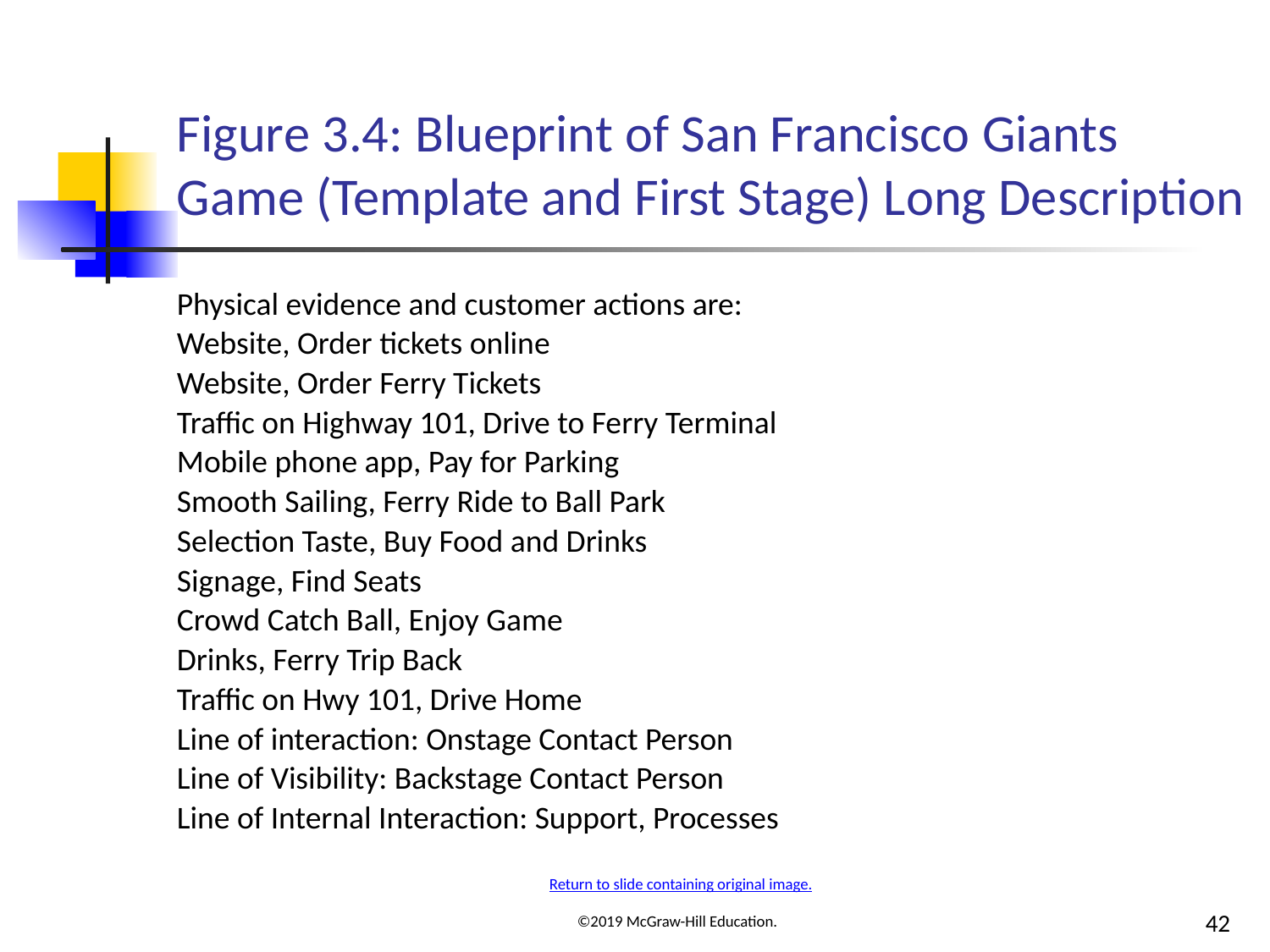

# Figure 3.4: Blueprint of San Francisco Giants Game (Template and First Stage) Long Description
Physical evidence and customer actions are:
Website, Order tickets online
Website, Order Ferry Tickets
Traffic on Highway 101, Drive to Ferry Terminal
Mobile phone app, Pay for Parking
Smooth Sailing, Ferry Ride to Ball Park
Selection Taste, Buy Food and Drinks
Signage, Find Seats
Crowd Catch Ball, Enjoy Game
Drinks, Ferry Trip Back
Traffic on Hwy 101, Drive Home
Line of interaction: Onstage Contact Person
Line of Visibility: Backstage Contact Person
Line of Internal Interaction: Support, Processes
Return to slide containing original image.